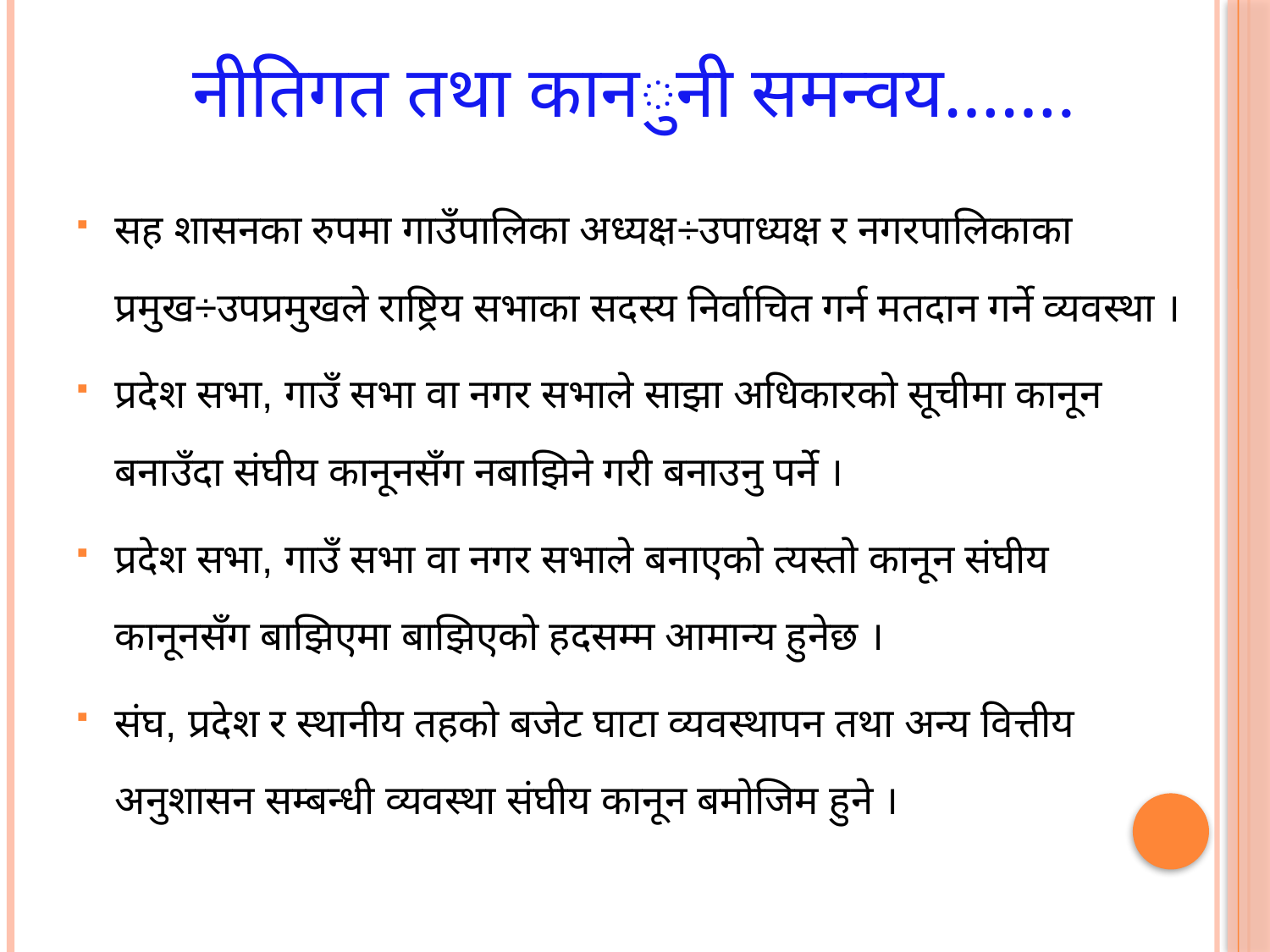

# नीतिगत तथा कानुनी समन्वय…….
सह शासनका रुपमा गाउँपालिका अध्यक्ष÷उपाध्यक्ष र नगरपालिकाका प्रमुख÷उपप्रमुखले राष्ट्रिय सभाका सदस्य निर्वाचित गर्न मतदान गर्ने व्यवस्था ।
प्रदेश सभा, गाउँ सभा वा नगर सभाले साझा अधिकारको सूचीमा कानून बनाउँदा संघीय कानूनसँग नबाझिने गरी बनाउनु पर्ने ।
प्रदेश सभा, गाउँ सभा वा नगर सभाले बनाएको त्यस्तो कानून संघीय कानूनसँग बाझिएमा बाझिएको हदसम्म आमान्य हुनेछ ।
संघ, प्रदेश र स्थानीय तहको बजेट घाटा व्यवस्थापन तथा अन्य वित्तीय अनुशासन सम्बन्धी व्यवस्था संघीय कानून बमोजिम हुने ।